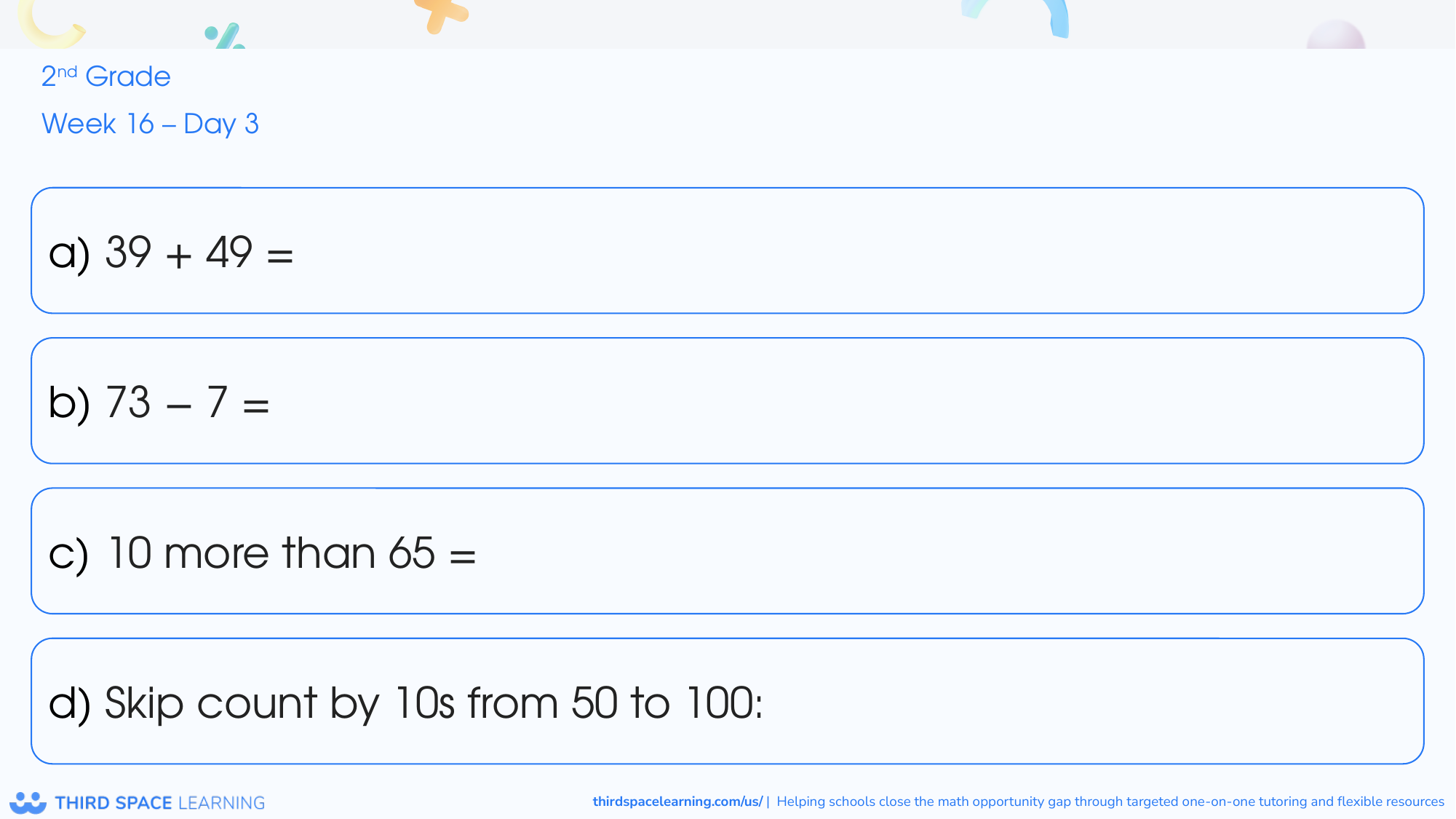

2nd Grade
Week 16 – Day 3
39 + 49 =
73 − 7 =
10 more than 65 =
Skip count by 10s from 50 to 100: